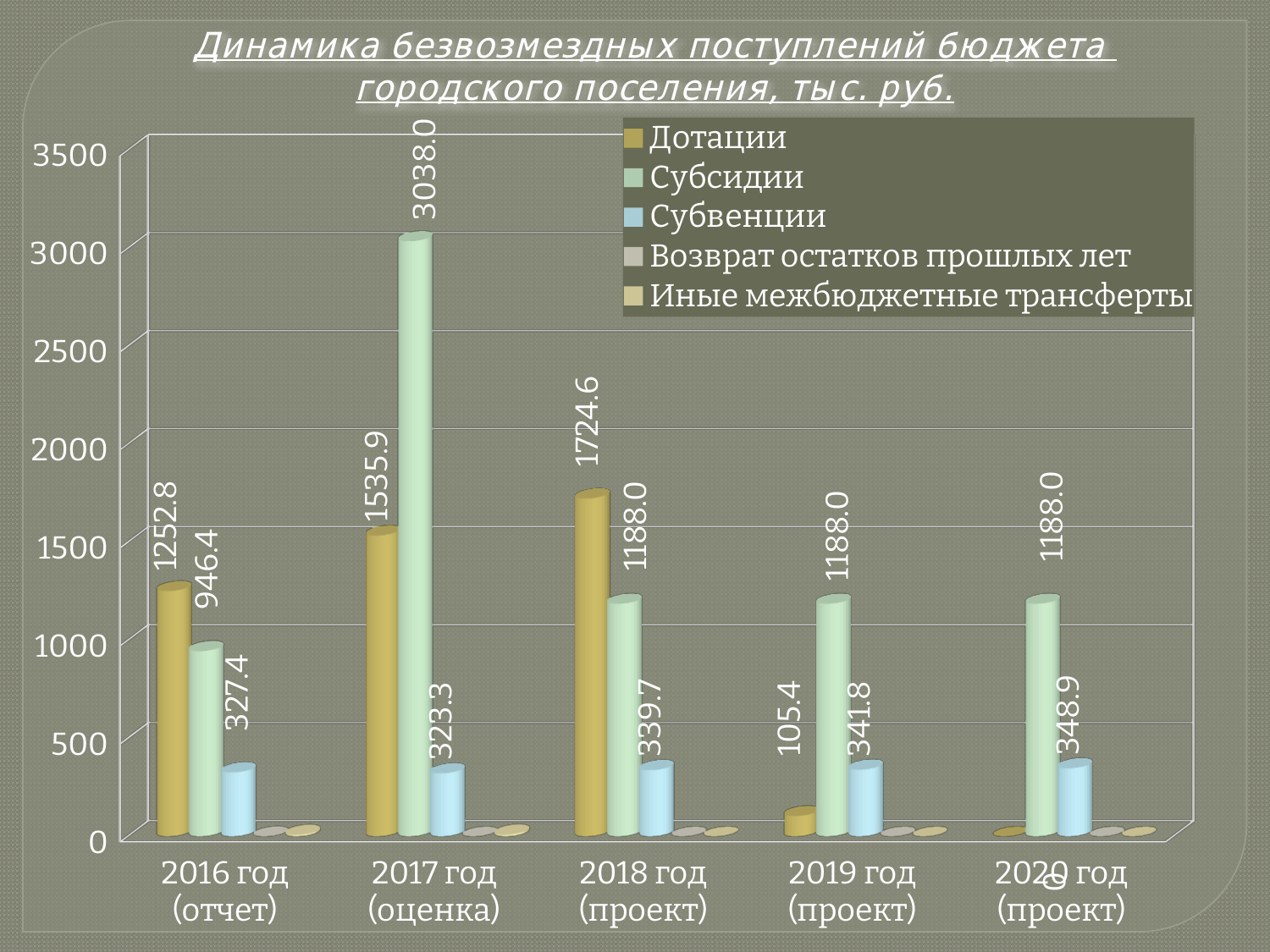

Динамика безвозмездных поступлений бюджета
городского поселения, тыс. руб.

[unsupported chart]